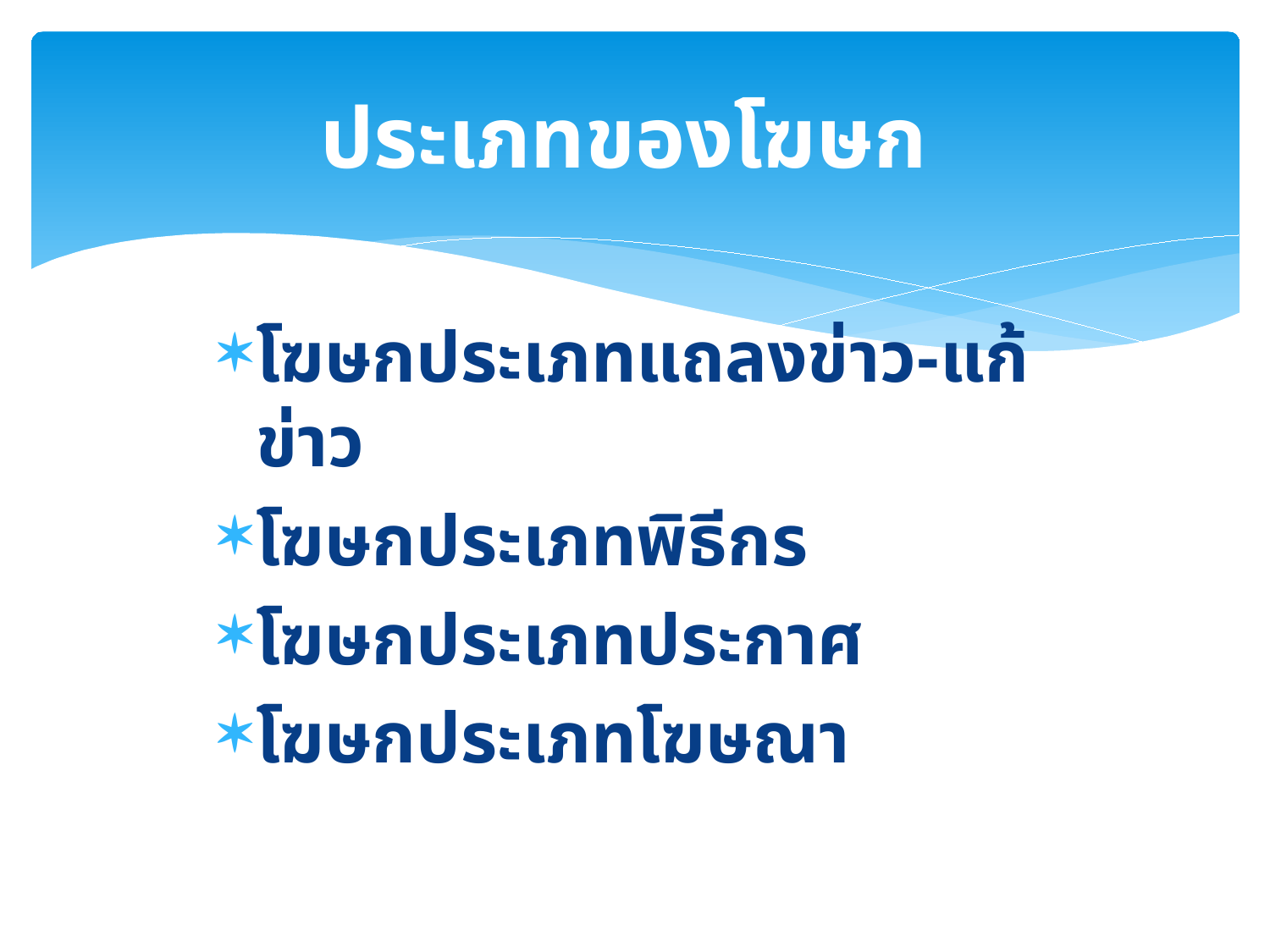

# ประเภทของโฆษก
โฆษกประเภทแถลงข่าว-แก้ข่าว
โฆษกประเภทพิธีกร
โฆษกประเภทประกาศ
โฆษกประเภทโฆษณา